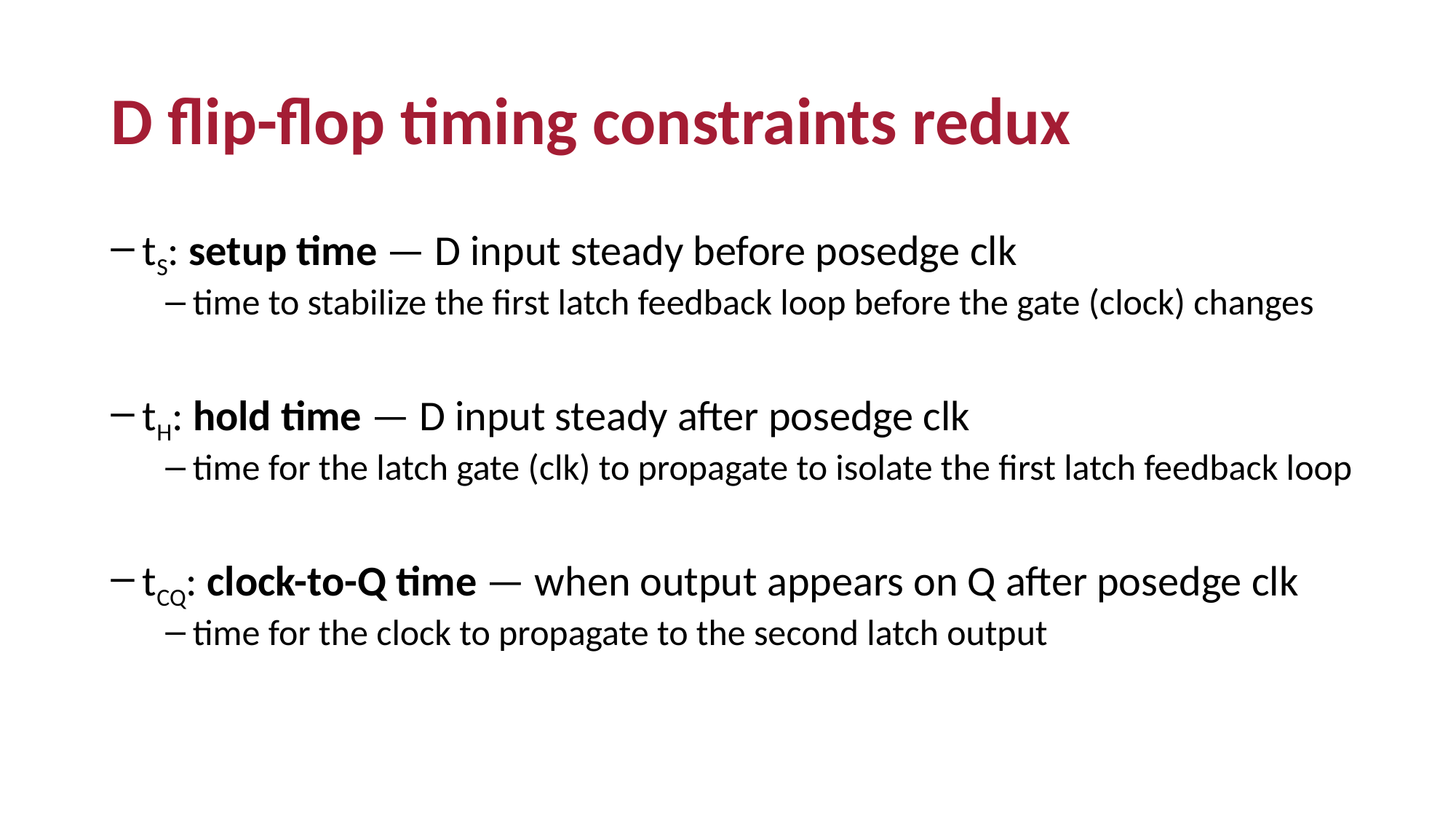

# D flip-flop timing constraints redux
tS: setup time — D input steady before posedge clk
time to stabilize the first latch feedback loop before the gate (clock) changes

tH: hold time — D input steady after posedge clk
time for the latch gate (clk) to propagate to isolate the first latch feedback loop

tCQ: clock-to-Q time — when output appears on Q after posedge clk
time for the clock to propagate to the second latch output